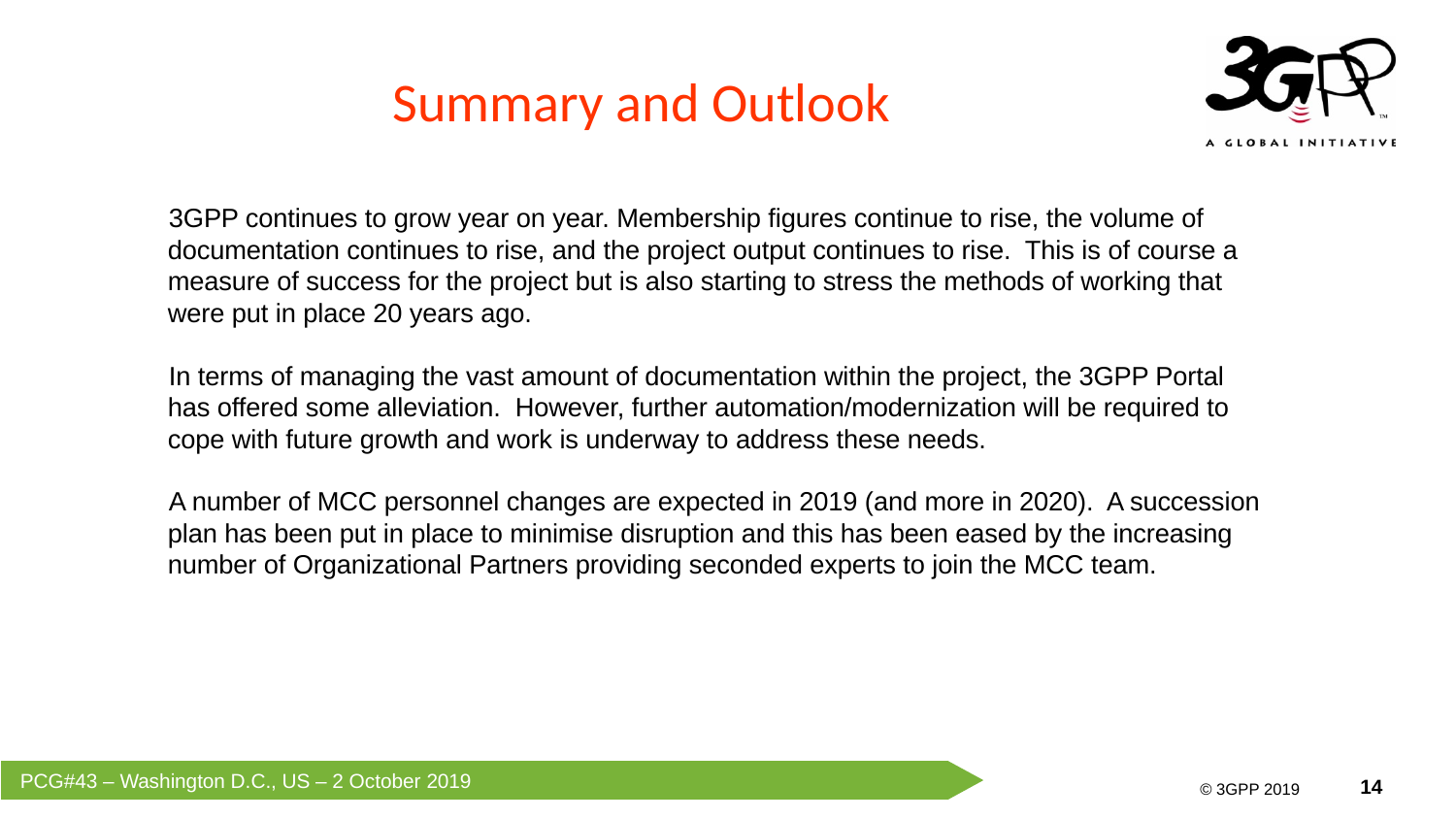

# Summary and Outlook

3GPP continues to grow year on year. Membership figures continue to rise, the volume of documentation continues to rise, and the project output continues to rise.  This is of course a measure of success for the project but is also starting to stress the methods of working that were put in place 20 years ago.

In terms of managing the vast amount of documentation within the project, the 3GPP Portal has offered some alleviation.  However, further automation/modernization will be required to cope with future growth and work is underway to address these needs.

A number of MCC personnel changes are expected in 2019 (and more in 2020).  A succession plan has been put in place to minimise disruption and this has been eased by the increasing number of Organizational Partners providing seconded experts to join the MCC team.